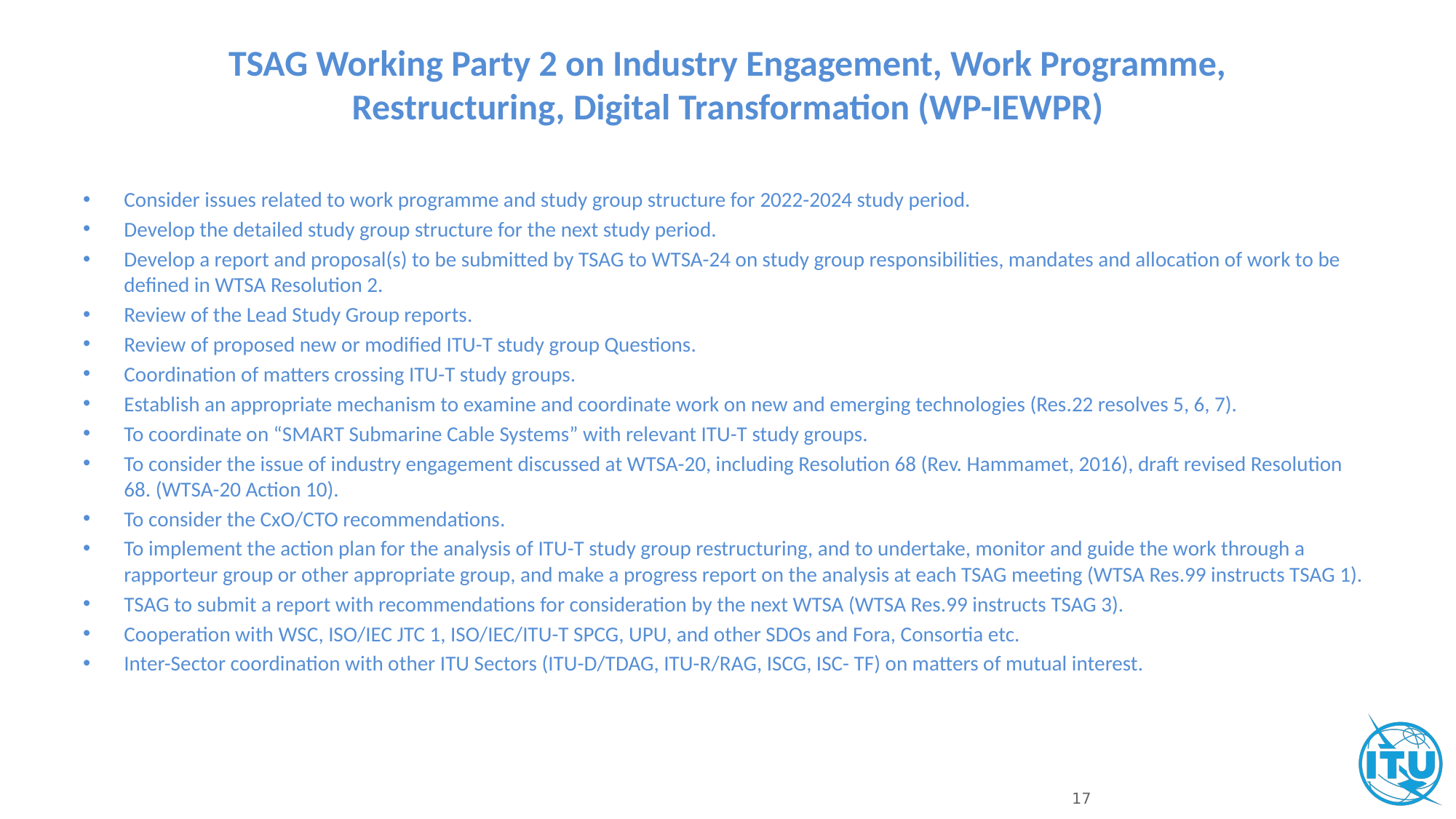

# TSAG Working Party 2 on Industry Engagement, Work Programme, Restructuring, Digital Transformation (WP-IEWPR)
Consider issues related to work programme and study group structure for 2022-2024 study period.
Develop the detailed study group structure for the next study period.
Develop a report and proposal(s) to be submitted by TSAG to WTSA-24 on study group responsibilities, mandates and allocation of work to be defined in WTSA Resolution 2.
Review of the Lead Study Group reports.
Review of proposed new or modified ITU-T study group Questions.
Coordination of matters crossing ITU-T study groups.
Establish an appropriate mechanism to examine and coordinate work on new and emerging technologies (Res.22 resolves 5, 6, 7).
To coordinate on “SMART Submarine Cable Systems” with relevant ITU-T study groups.
To consider the issue of industry engagement discussed at WTSA-20, including Resolution 68 (Rev. Hammamet, 2016), draft revised Resolution 68. (WTSA-20 Action 10).
To consider the CxO/CTO recommendations.
To implement the action plan for the analysis of ITU-T study group restructuring, and to undertake, monitor and guide the work through a rapporteur group or other appropriate group, and make a progress report on the analysis at each TSAG meeting (WTSA Res.99 instructs TSAG 1).
TSAG to submit a report with recommendations for consideration by the next WTSA (WTSA Res.99 instructs TSAG 3).
Cooperation with WSC, ISO/IEC JTC 1, ISO/IEC/ITU-T SPCG, UPU, and other SDOs and Fora, Consortia etc.
Inter-Sector coordination with other ITU Sectors (ITU-D/TDAG, ITU-R/RAG, ISCG, ISC- TF) on matters of mutual interest.
17